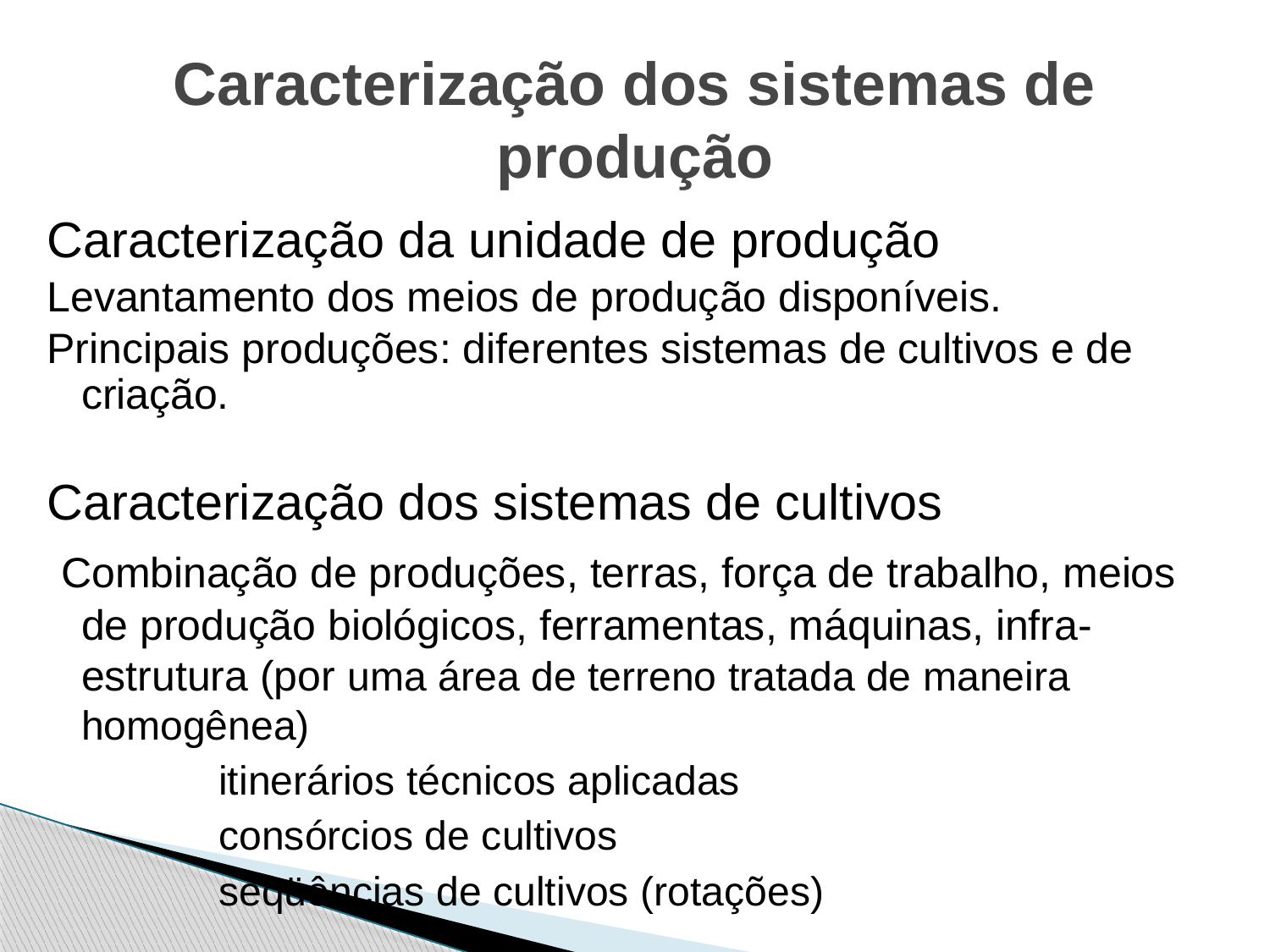

# Caracterização dos sistemas de produção
Caracterização da unidade de produção
Levantamento dos meios de produção disponíveis.
Principais produções: diferentes sistemas de cultivos e de criação.

Caracterização dos sistemas de cultivos
 Combinação de produções, terras, força de trabalho, meios de produção biológicos, ferramentas, máquinas, infra-estrutura (por uma área de terreno tratada de maneira homogênea)
	            itinerários técnicos aplicadas
               consórcios de cultivos
               seqüências de cultivos (rotações)